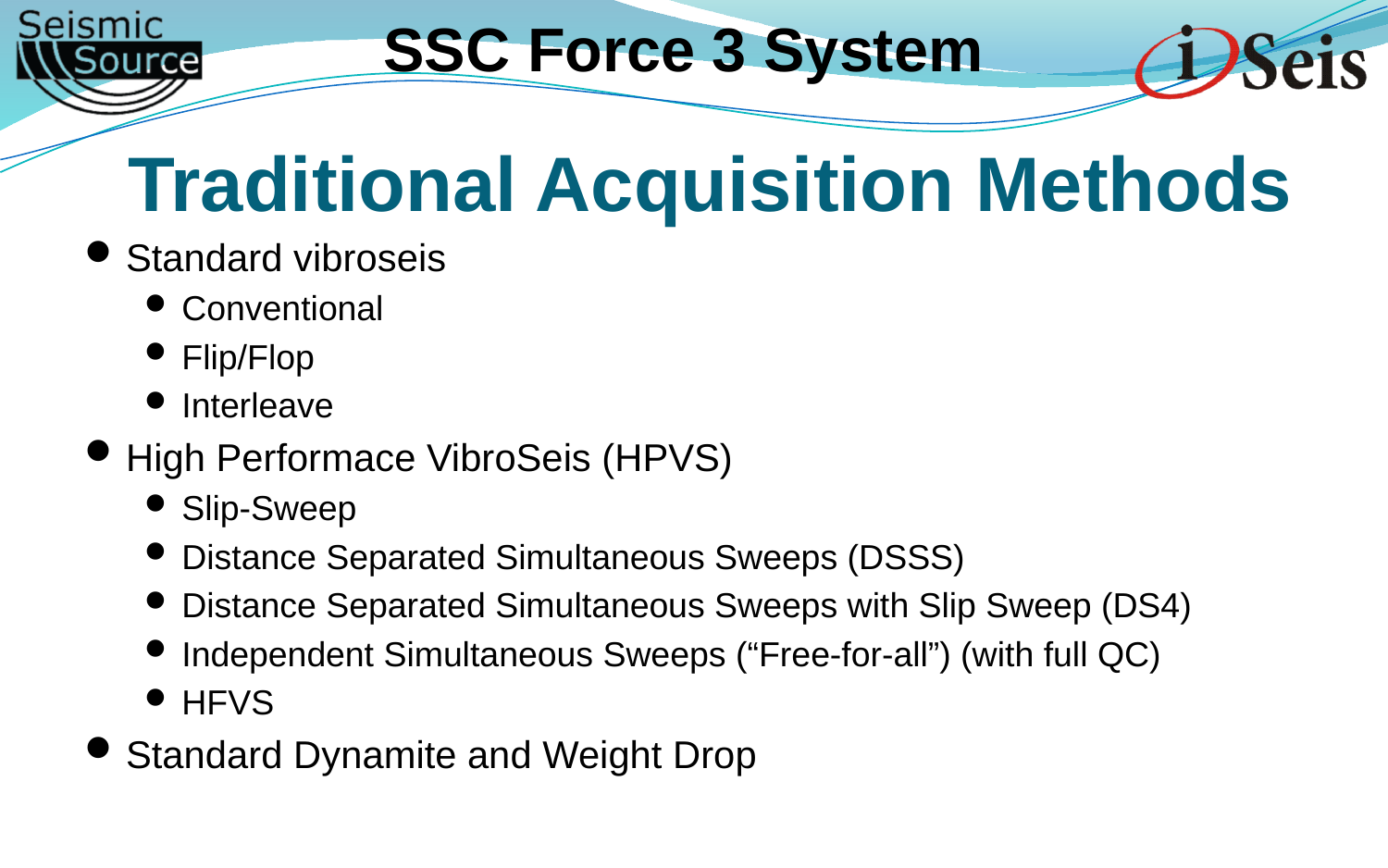

# Traditional Acquisition Methods
Standard vibroseis
Conventional
Flip/Flop
Interleave
High Performace VibroSeis (HPVS)
Slip-Sweep
Distance Separated Simultaneous Sweeps (DSSS)
Distance Separated Simultaneous Sweeps with Slip Sweep (DS4)
Independent Simultaneous Sweeps (“Free-for-all”) (with full QC)
HFVS
Standard Dynamite and Weight Drop